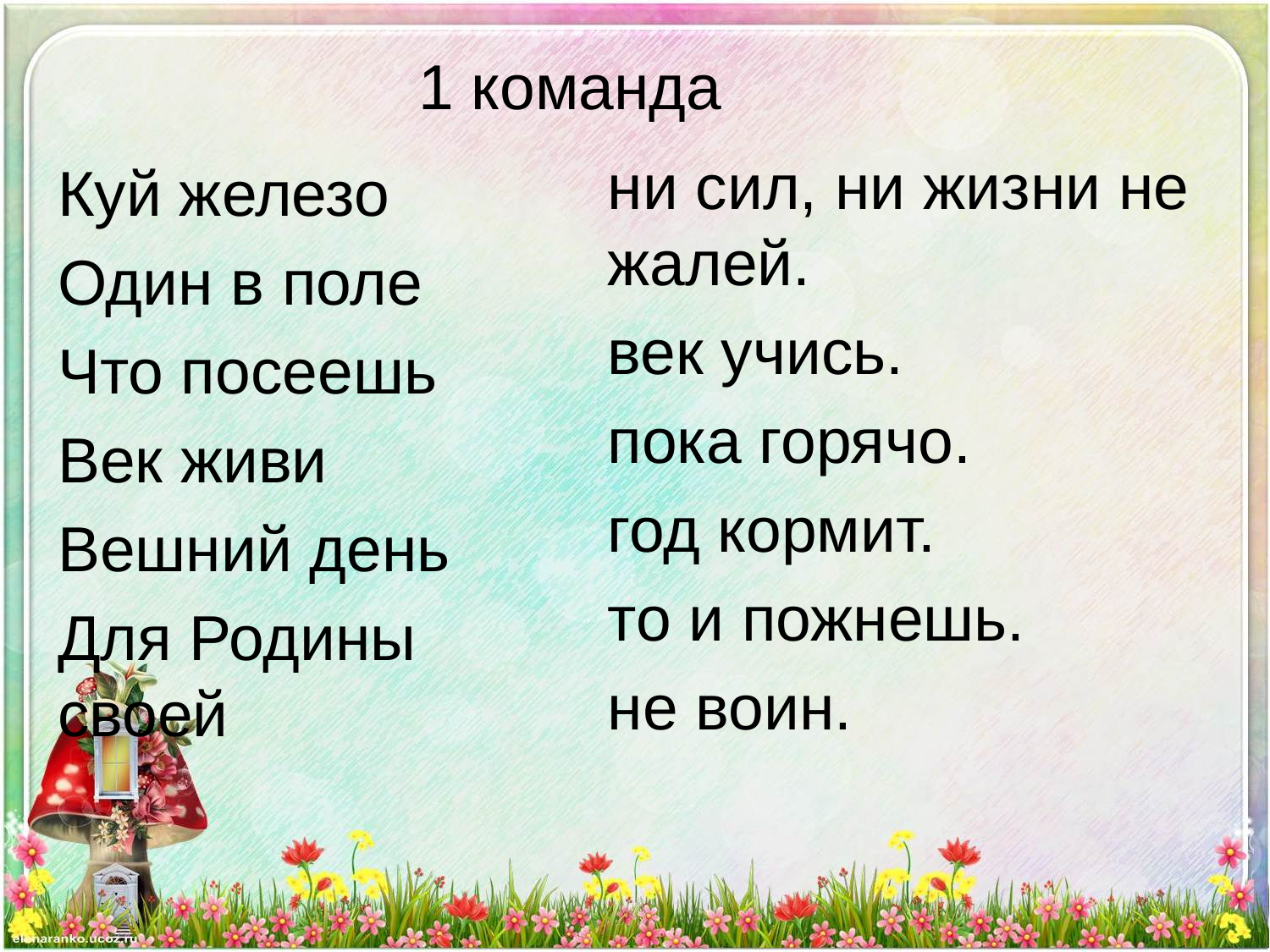

1 команда
ни сил, ни жизни не жалей.
век учись.
пока горячо.
год кормит.
то и пожнешь.
не воин.
Куй железо
Один в поле
Что посеешь
Век живи
Вешний день
Для Родины своей